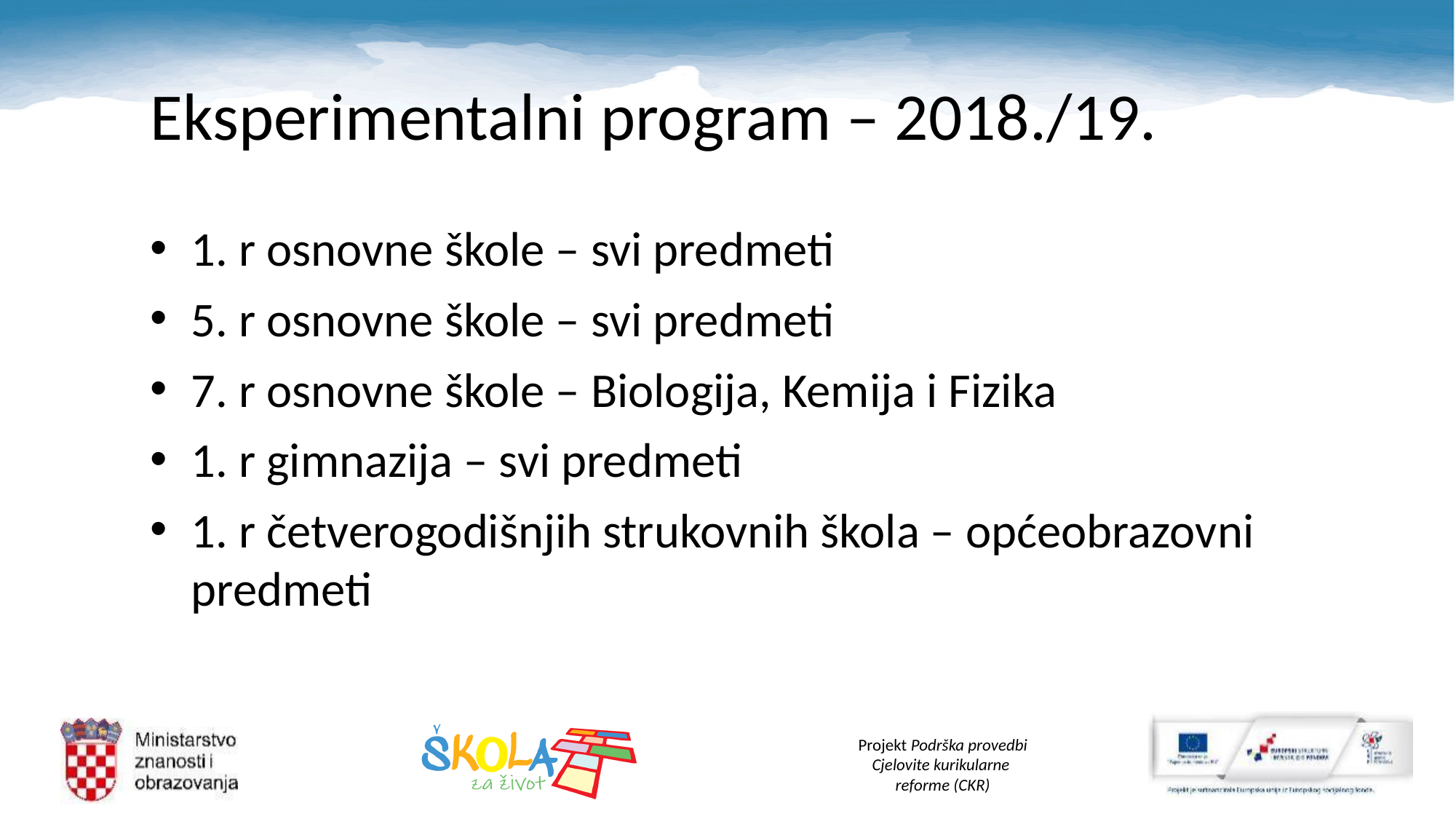

Eksperimentalni program – 2018./19.
1. r osnovne škole – svi predmeti
5. r osnovne škole – svi predmeti
7. r osnovne škole – Biologija, Kemija i Fizika
1. r gimnazija – svi predmeti
1. r četverogodišnjih strukovnih škola – općeobrazovni predmeti